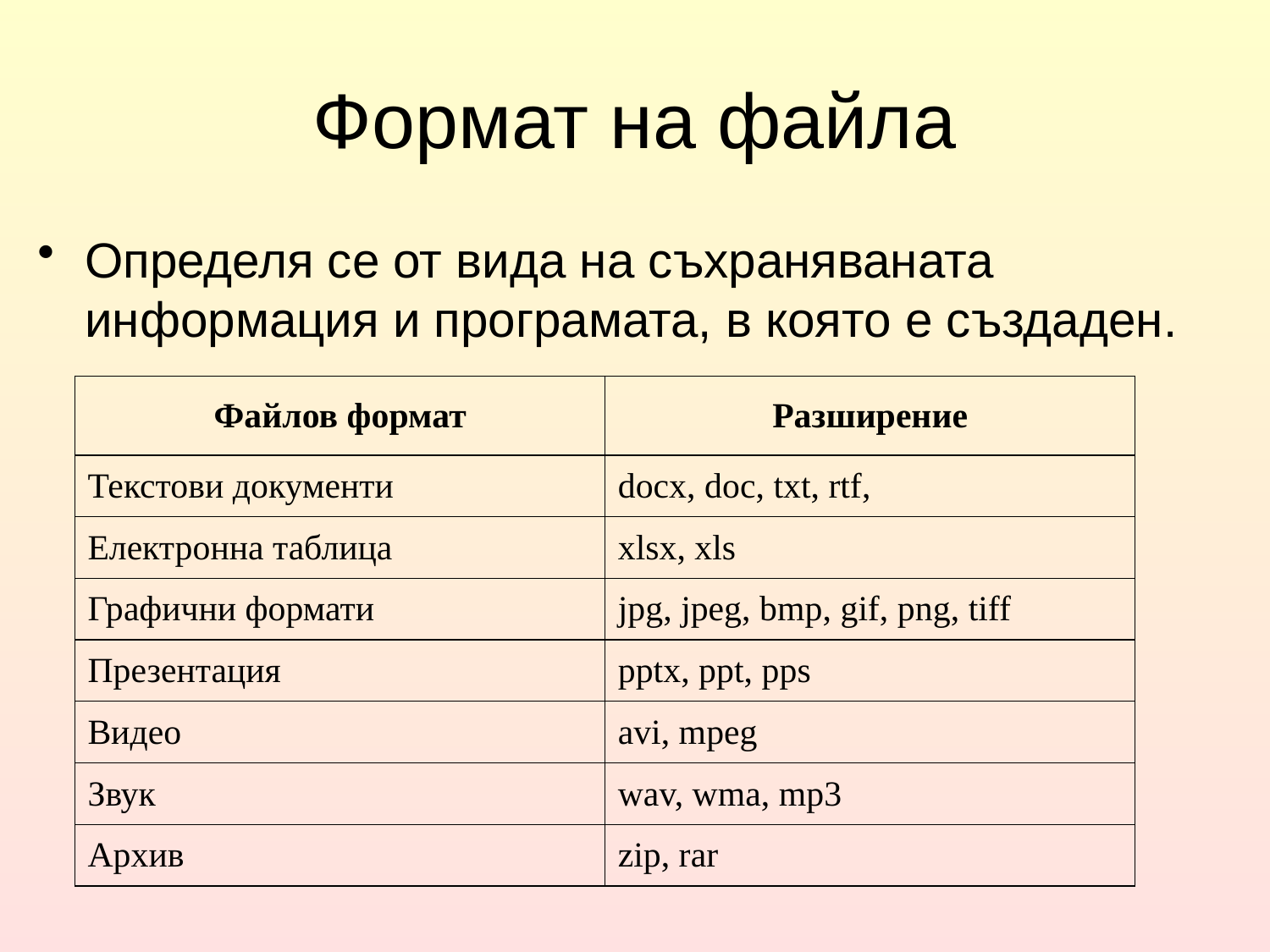

Формат на файла
Определя се от вида на съхраняваната информация и програмата, в която е създаден.

| Файлов формат | Разширение |
| --- | --- |
| Текстови документи | docx, doc, txt, rtf, |
| Електронна таблица | xlsx, xls |
| Графични формати | jpg, jpeg, bmp, gif, png, tiff |
| Презентация | pptx, ppt, pps |
| Видео | avi, mpeg |
| Звук | wav, wma, mp3 |
| Архив | zip, rar |